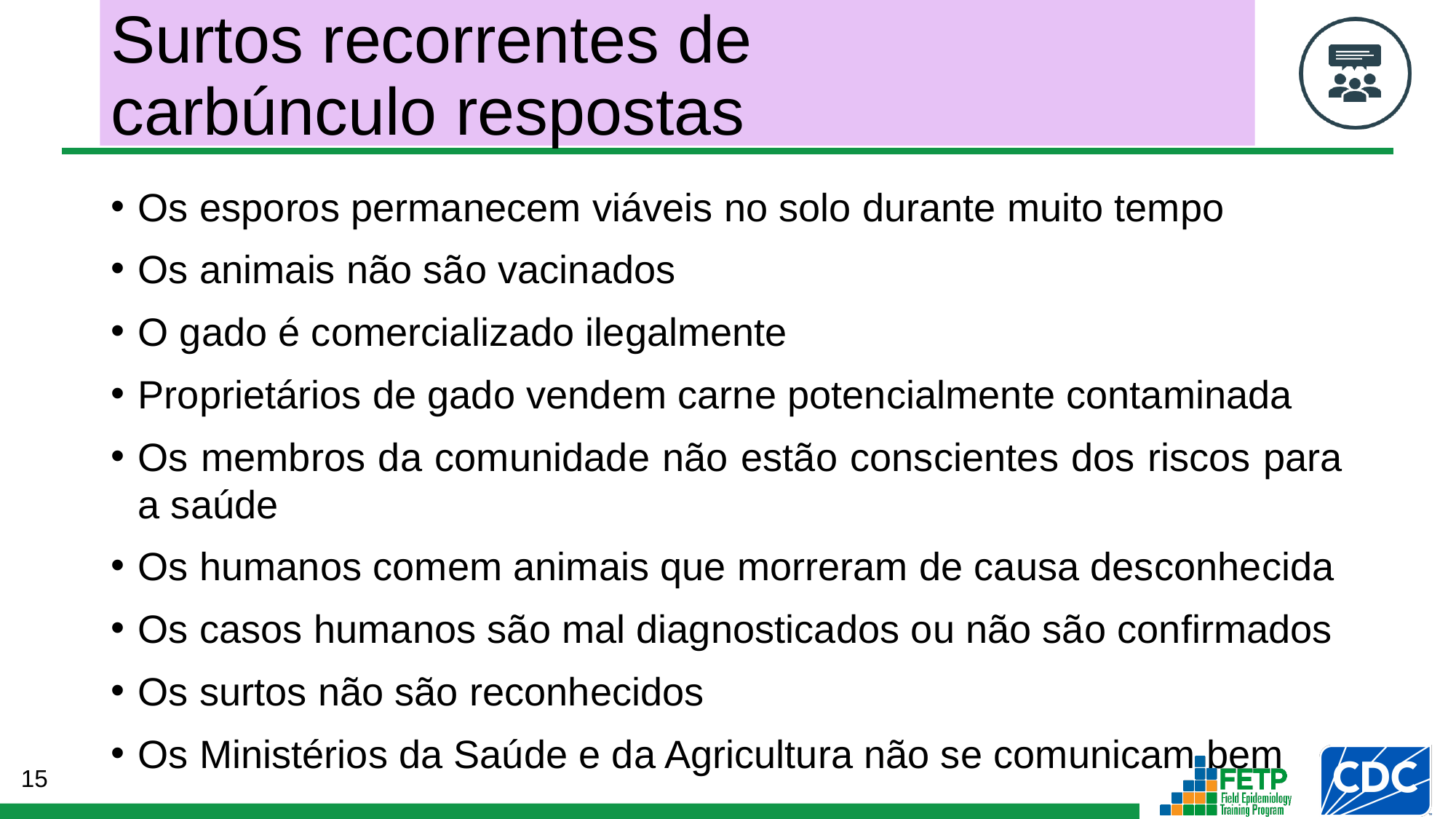

# Surtos recorrentes de carbúnculo respostas
Os esporos permanecem viáveis no solo durante muito tempo
Os animais não são vacinados
O gado é comercializado ilegalmente
Proprietários de gado vendem carne potencialmente contaminada
Os membros da comunidade não estão conscientes dos riscos para a saúde
Os humanos comem animais que morreram de causa desconhecida
Os casos humanos são mal diagnosticados ou não são confirmados
Os surtos não são reconhecidos
Os Ministérios da Saúde e da Agricultura não se comunicam bem